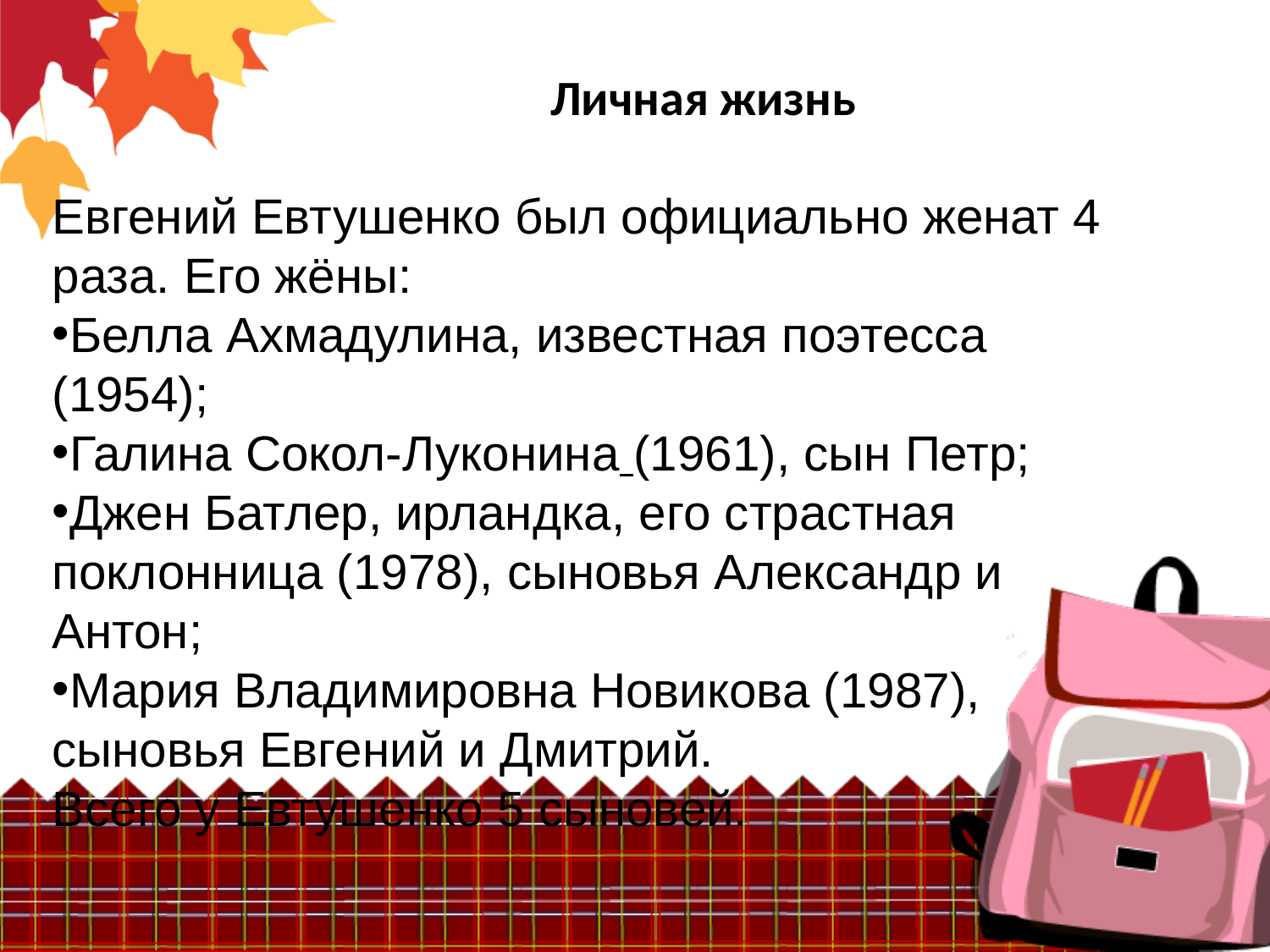

Личная жизнь
Евгений Евтушенко был официально женат 4 раза. Его жёны:
Белла Ахмадулина, известная поэтесса (1954);
Галина Сокол-Луконина (1961), сын Петр;
Джен Батлер, ирландка, его страстная поклонница (1978), сыновья Александр и Антон;
Мария Владимировна Новикова (1987), сыновья Евгений и Дмитрий.
Всего у Евтушенко 5 сыновей.